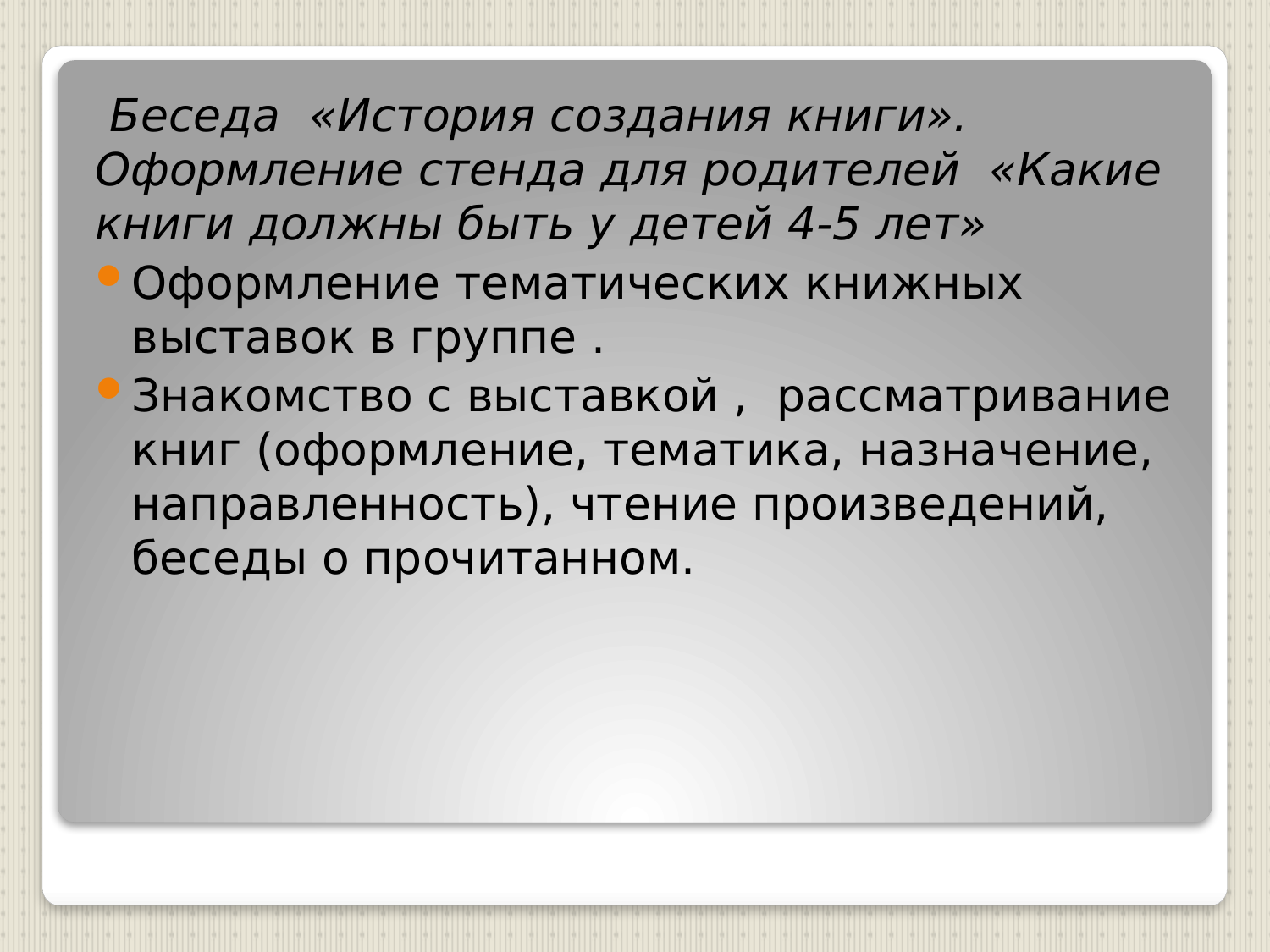

Беседа  «История создания книги». Оформление стенда для родителей  «Какие книги должны быть у детей 4-5 лет»
Оформление тематических книжных выставок в группе .
Знакомство с выставкой ,  рассматривание книг (оформление, тематика, назначение, направленность), чтение произведений, беседы о прочитанном.